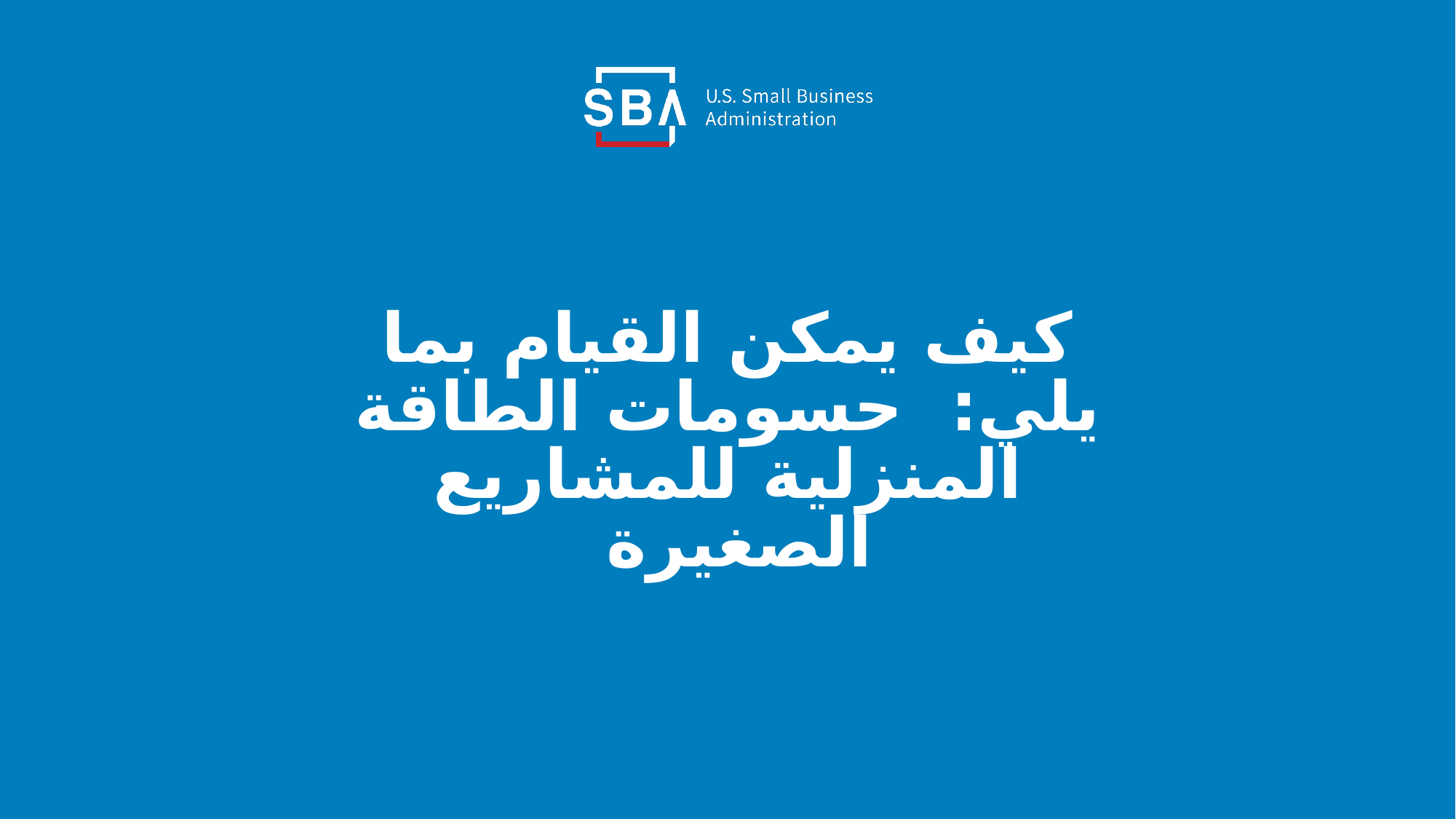

# كيف يمكن القيام بما يلي:  حسومات الطاقة المنزلية للمشاريع الصغيرة